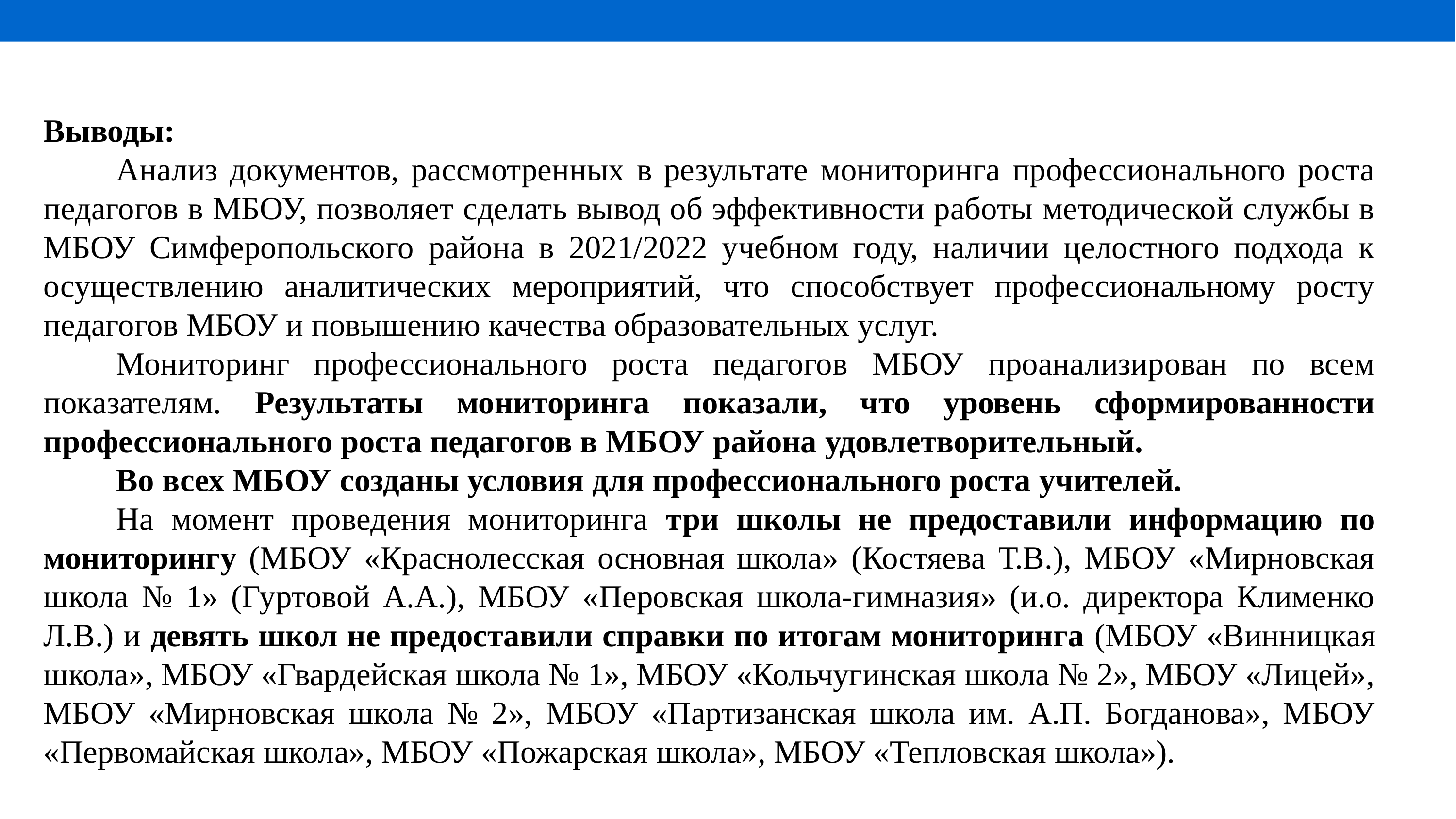

Выводы:
	Анализ документов, рассмотренных в результате мониторинга профессионального роста педагогов в МБОУ, позволяет сделать вывод об эффективности работы методической службы в МБОУ Симферопольского района в 2021/2022 учебном году, наличии целостного подхода к осуществлению аналитических мероприятий, что способствует профессиональному росту педагогов МБОУ и повышению качества образовательных услуг.
	Мониторинг профессионального роста педагогов МБОУ проанализирован по всем показателям. Результаты мониторинга показали, что уровень сформированности профессионального роста педагогов в МБОУ района удовлетворительный.
	Во всех МБОУ созданы условия для профессионального роста учителей.
	На момент проведения мониторинга три школы не предоставили информацию по мониторингу (МБОУ «Краснолесская основная школа» (Костяева Т.В.), МБОУ «Мирновская школа № 1» (Гуртовой А.А.), МБОУ «Перовская школа-гимназия» (и.о. директора Клименко Л.В.) и девять школ не предоставили справки по итогам мониторинга (МБОУ «Винницкая школа», МБОУ «Гвардейская школа № 1», МБОУ «Кольчугинская школа № 2», МБОУ «Лицей», МБОУ «Мирновская школа № 2», МБОУ «Партизанская школа им. А.П. Богданова», МБОУ «Первомайская школа», МБОУ «Пожарская школа», МБОУ «Тепловская школа»).